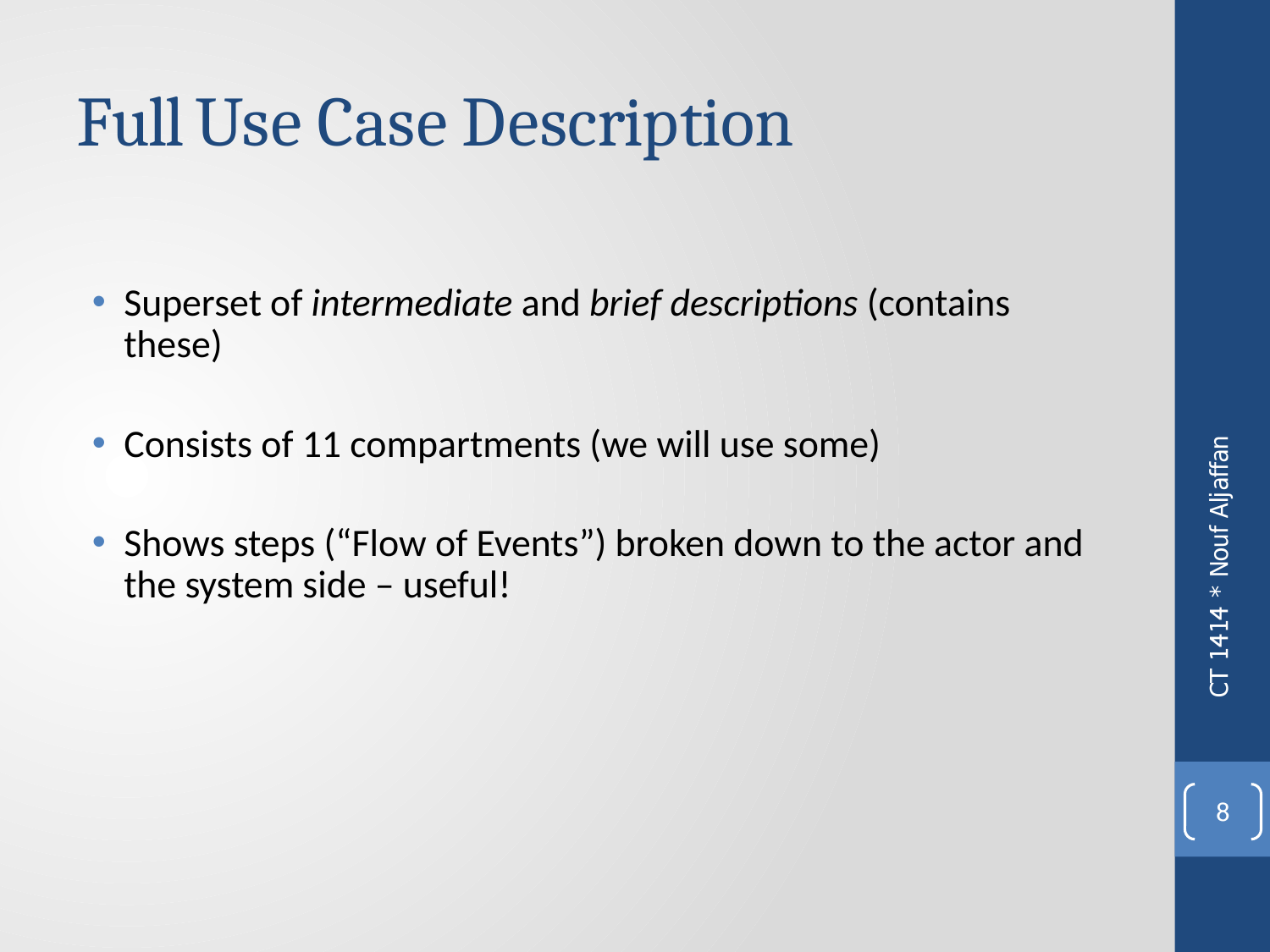

# Full Use Case Description

Superset of intermediate and brief descriptions (contains these)

Consists of 11 compartments (we will use some)

Shows steps (“Flow of Events”) broken down to the actor and the system side – useful!
CT 1414 * Nouf Aljaffan
8